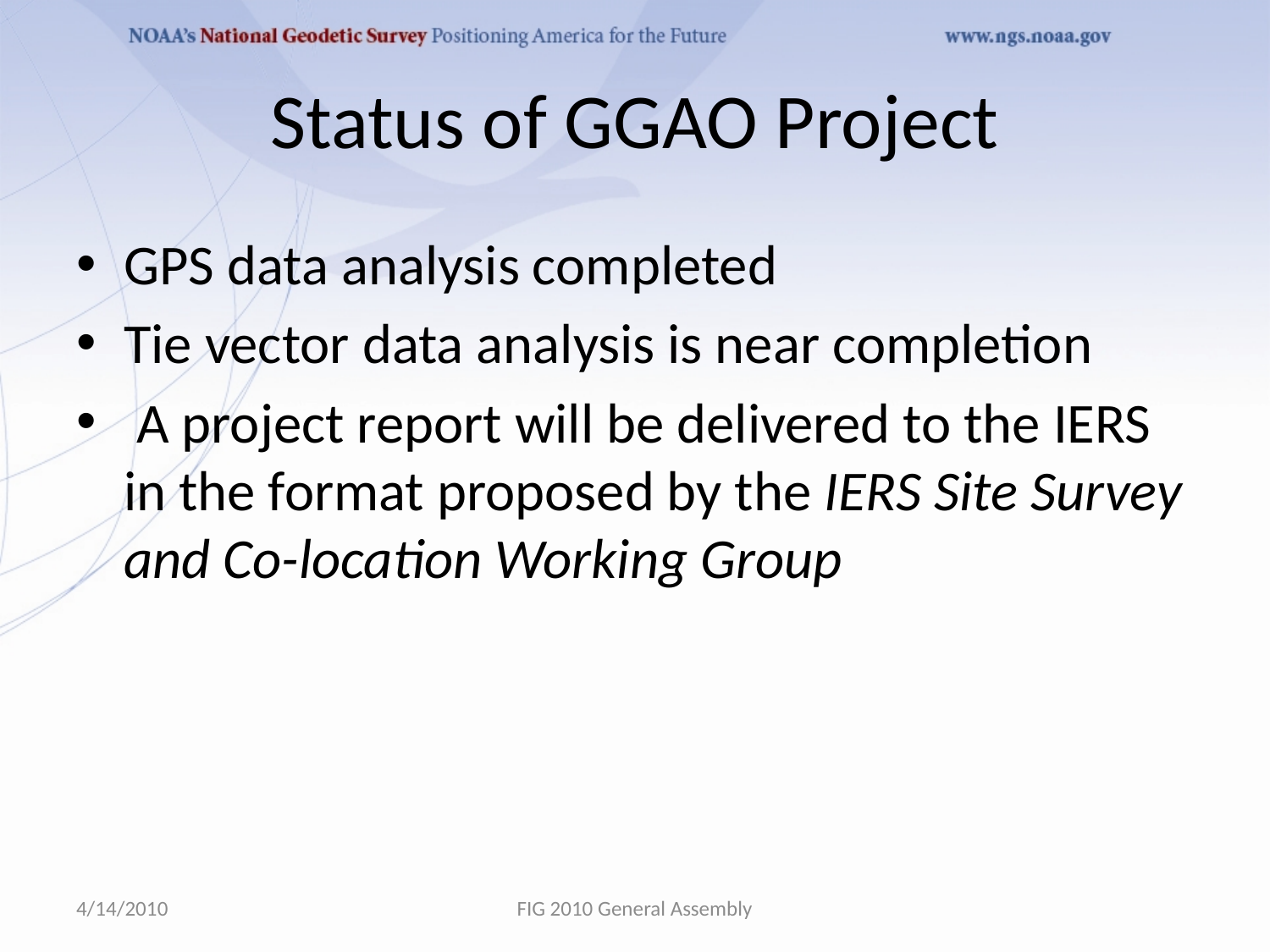

# Status of GGAO Project
GPS data analysis completed
Tie vector data analysis is near completion
 A project report will be delivered to the IERS in the format proposed by the IERS Site Survey and Co-location Working Group
4/14/2010
FIG 2010 General Assembly